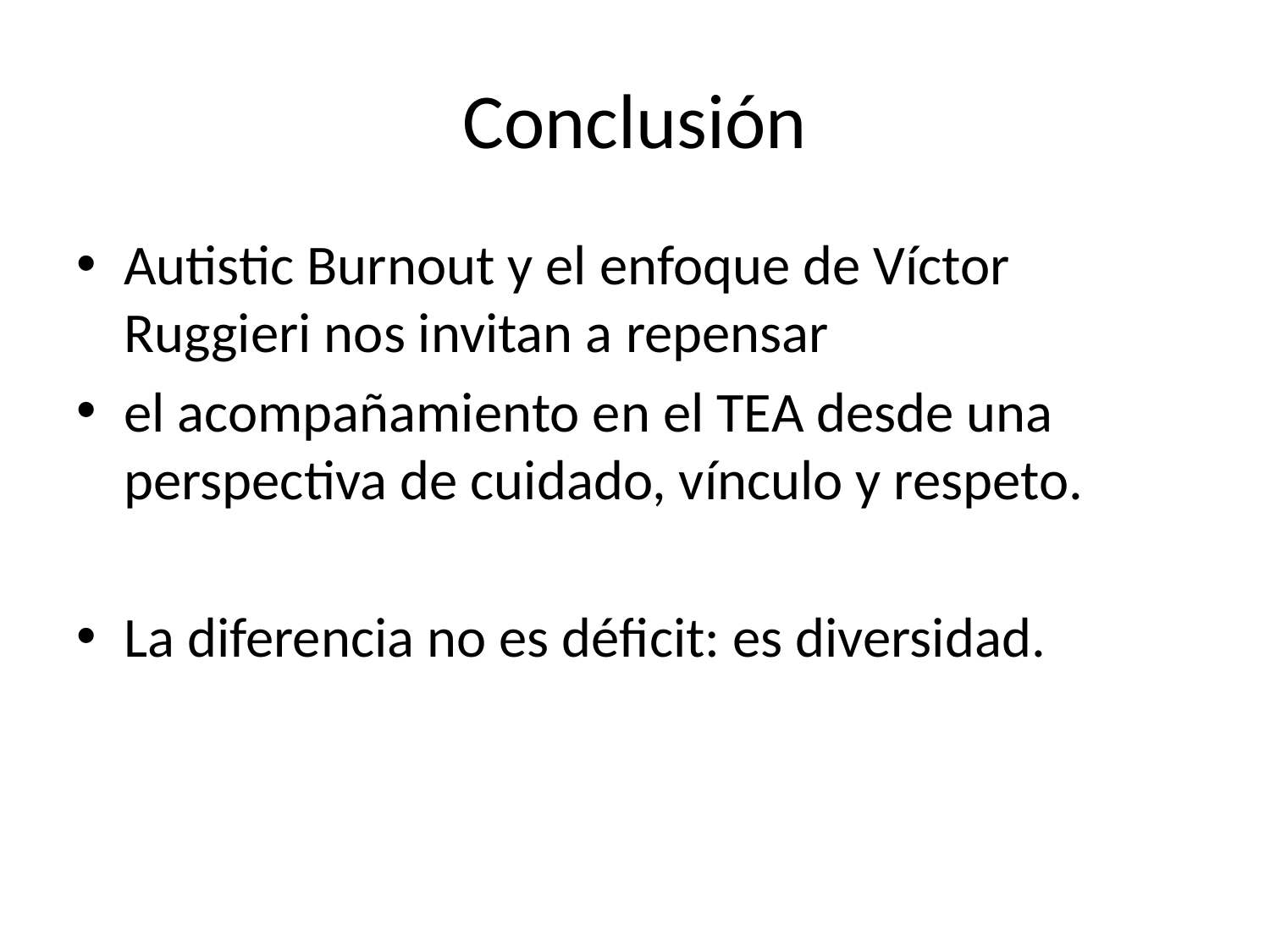

# Conclusión
Autistic Burnout y el enfoque de Víctor Ruggieri nos invitan a repensar
el acompañamiento en el TEA desde una perspectiva de cuidado, vínculo y respeto.

La diferencia no es déficit: es diversidad.